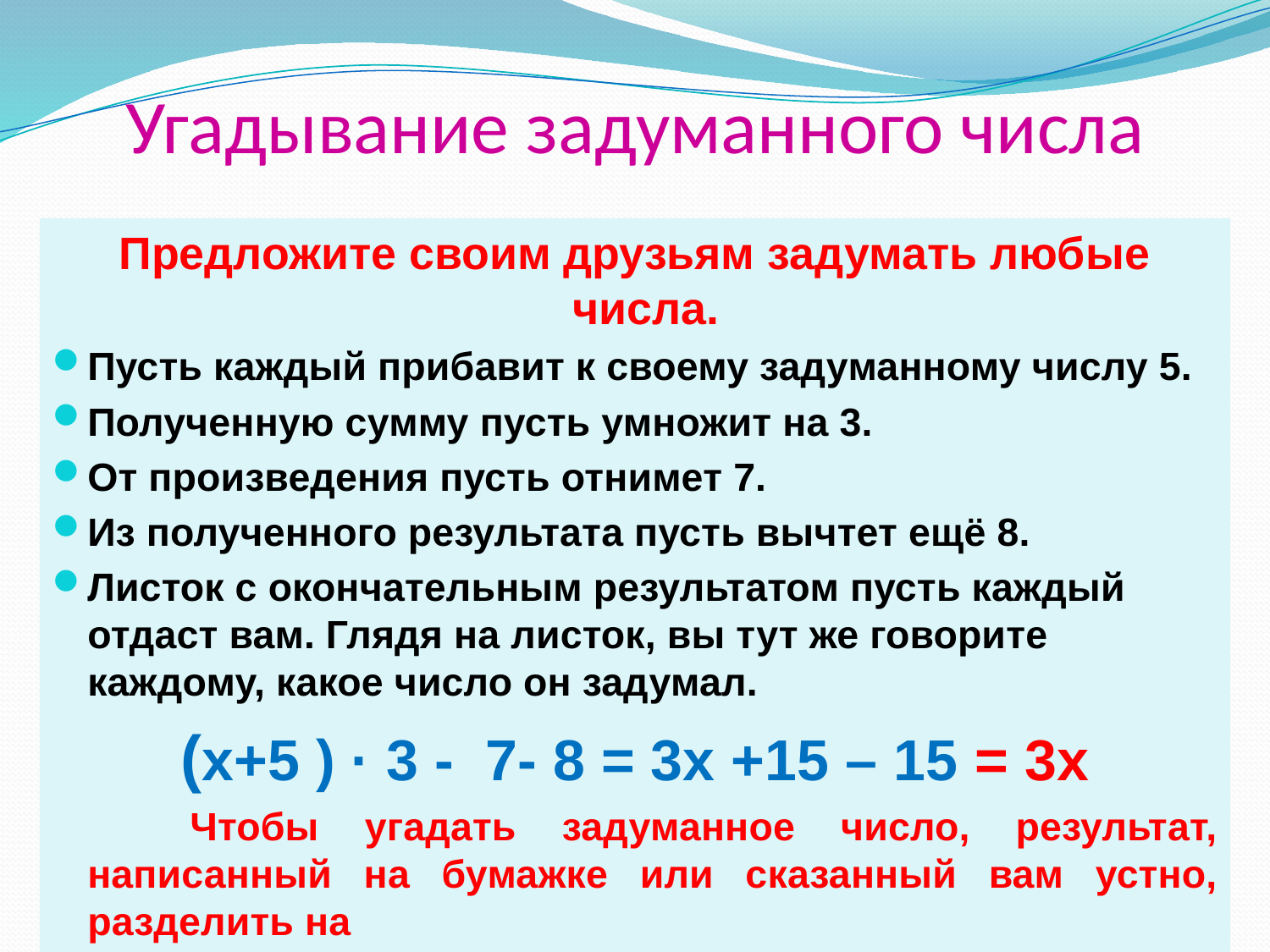

# Угадывание задуманного числа
Предложите своим друзьям задумать любые числа.
Пусть каждый прибавит к своему задуманному числу 5.
Полученную сумму пусть умножит на 3.
От произведения пусть отнимет 7.
Из полученного результата пусть вычтет ещё 8.
Листок с окончательным результатом пусть каждый отдаст вам. Глядя на листок, вы тут же говорите каждому, какое число он задумал.
(x+5 ) · 3 -  7- 8 = 3x +15 – 15 = 3x
   Чтобы угадать задуманное число, результат, написанный на бумажке или сказанный вам устно, разделить на